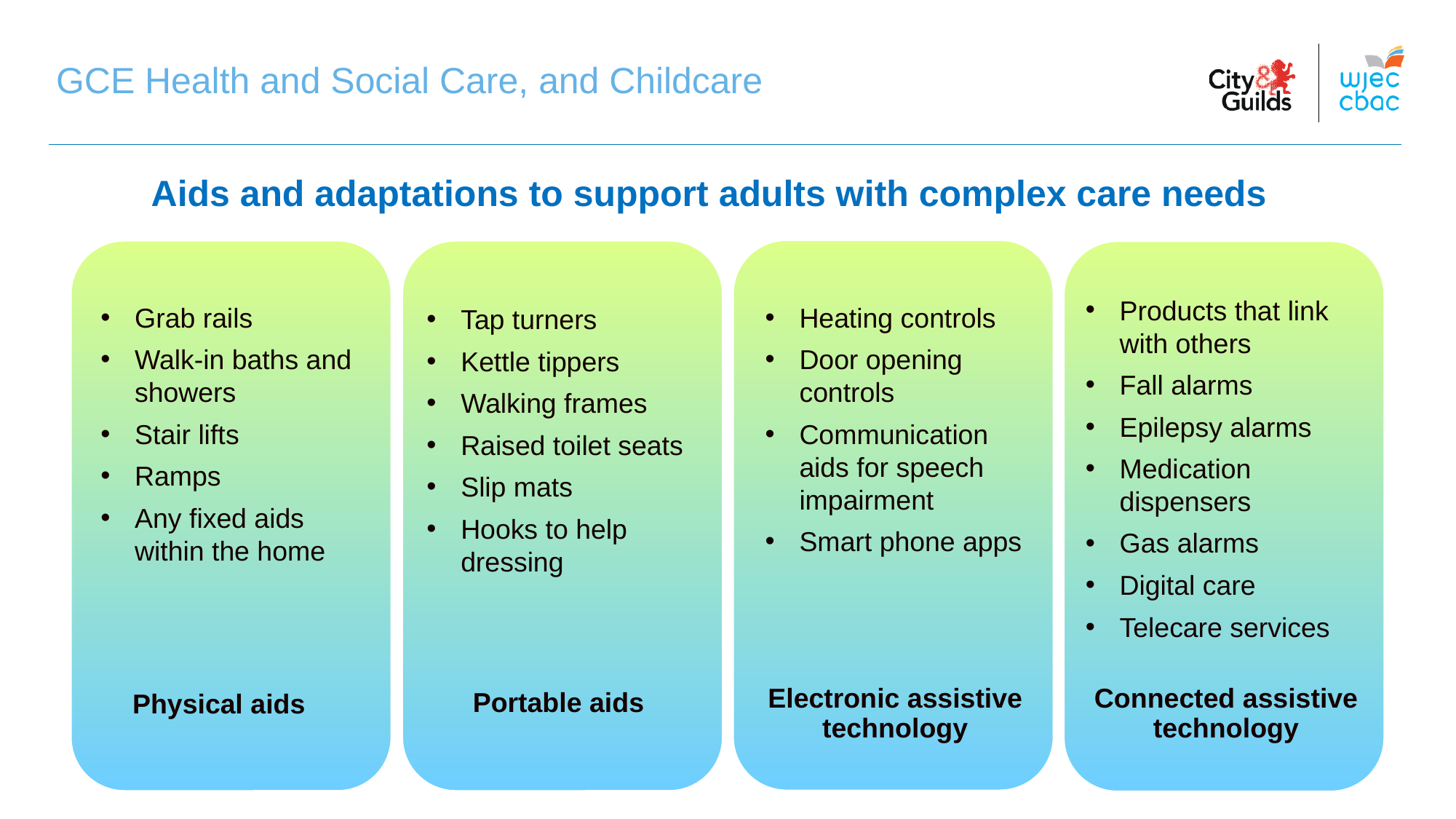

GCE Health and Social Care, and Childcare
Aids and adaptations to support adults with complex care needs

Electronic assistive technology
Connected assistive technology
Portable aids
Physical aids

Products that link with others
Fall alarms
Epilepsy alarms
Medication dispensers
Gas alarms
Digital care
Telecare services
Heating controls
Door opening controls
Communication aids for speech impairment
Smart phone apps
Grab rails
Walk-in baths and showers
Stair lifts
Ramps
Any fixed aids within the home
Tap turners
Kettle tippers
Walking frames
Raised toilet seats
Slip mats
Hooks to help dressing